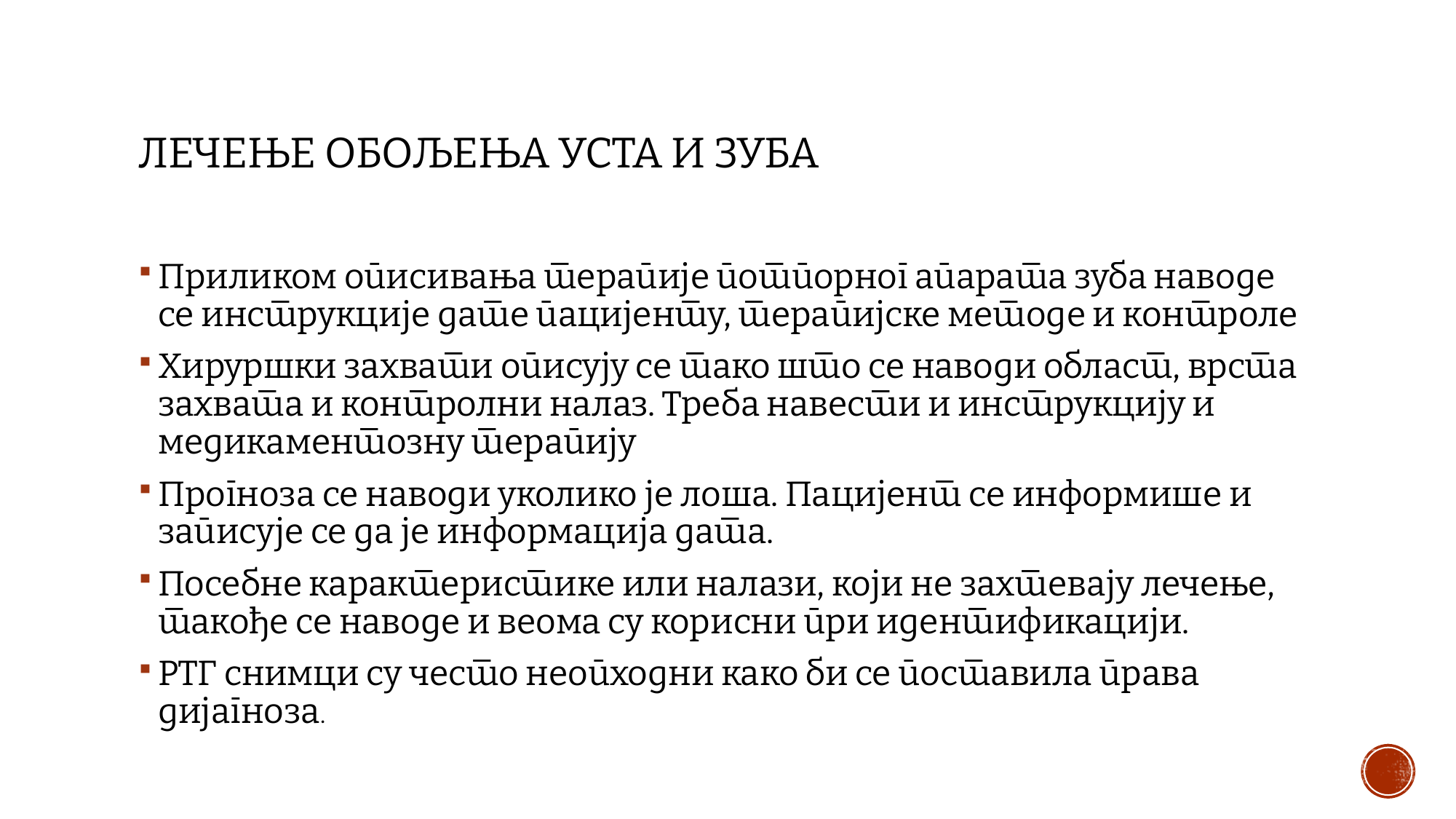

# Лечење обољења уста и зуба
Приликом описивања терапије потпорног апарата зуба наводе се инструкције дате пацијенту, терапијске методе и контроле
Хируршки захвати описују се тако што се наводи област, врста захвата и контролни налаз. Треба навести и инструкцију и медикаментозну терапију
Прогноза се наводи уколико је лоша. Пацијент се информише и записује се да је информација дата.
Посебне карактеристике или налази, који не захтевају лечење, такође се наводе и веома су корисни при идентификацији.
РТГ снимци су често неопходни како би се поставила права дијагноза.